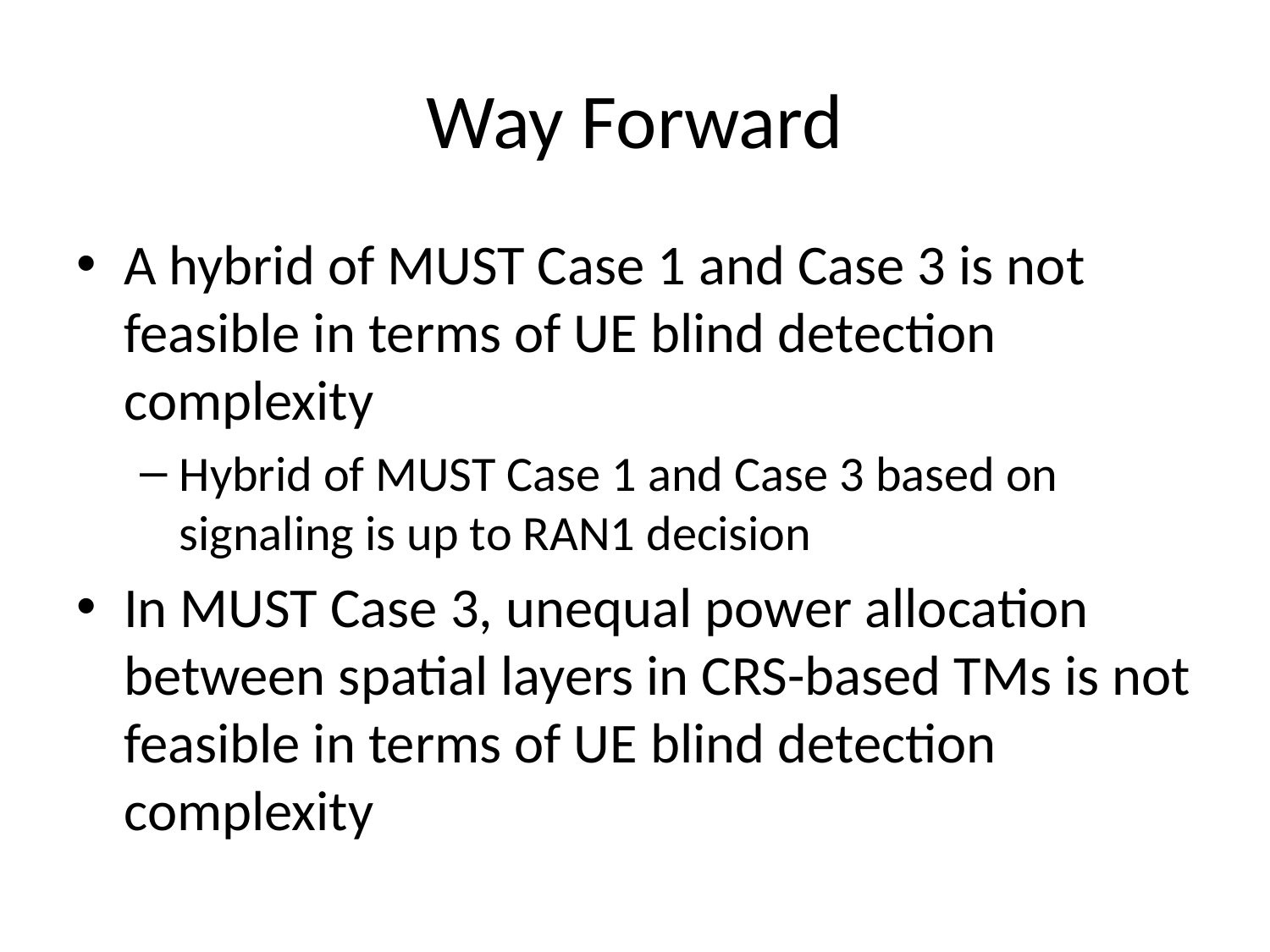

# Way Forward
A hybrid of MUST Case 1 and Case 3 is not feasible in terms of UE blind detection complexity
Hybrid of MUST Case 1 and Case 3 based on signaling is up to RAN1 decision
In MUST Case 3, unequal power allocation between spatial layers in CRS-based TMs is not feasible in terms of UE blind detection complexity